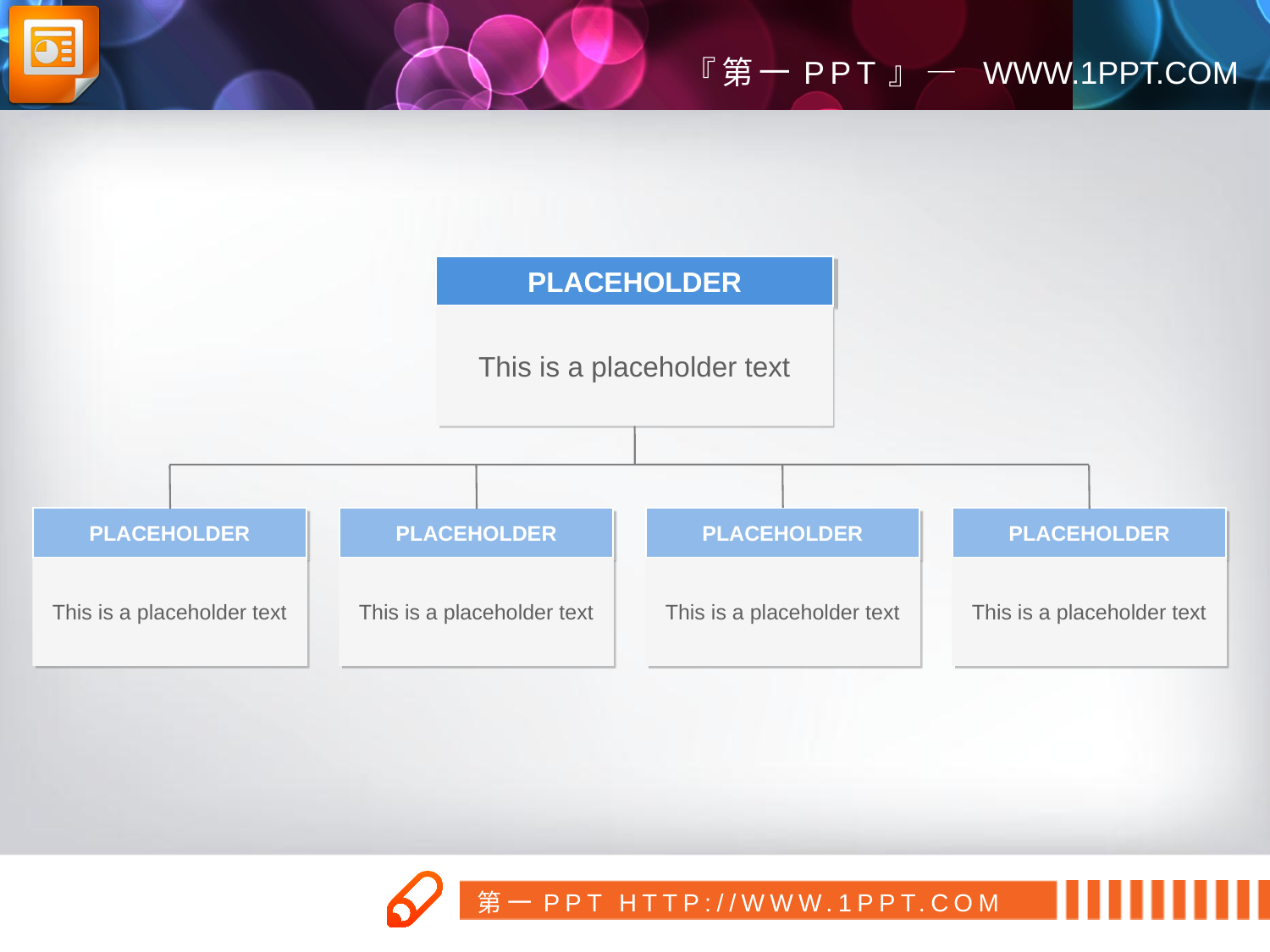

PLACEHOLDER
This is a placeholder text

PLACEHOLDER
PLACEHOLDER
PLACEHOLDER
PLACEHOLDER
This is a placeholder text
This is a placeholder text
This is a placeholder text
This is a placeholder text